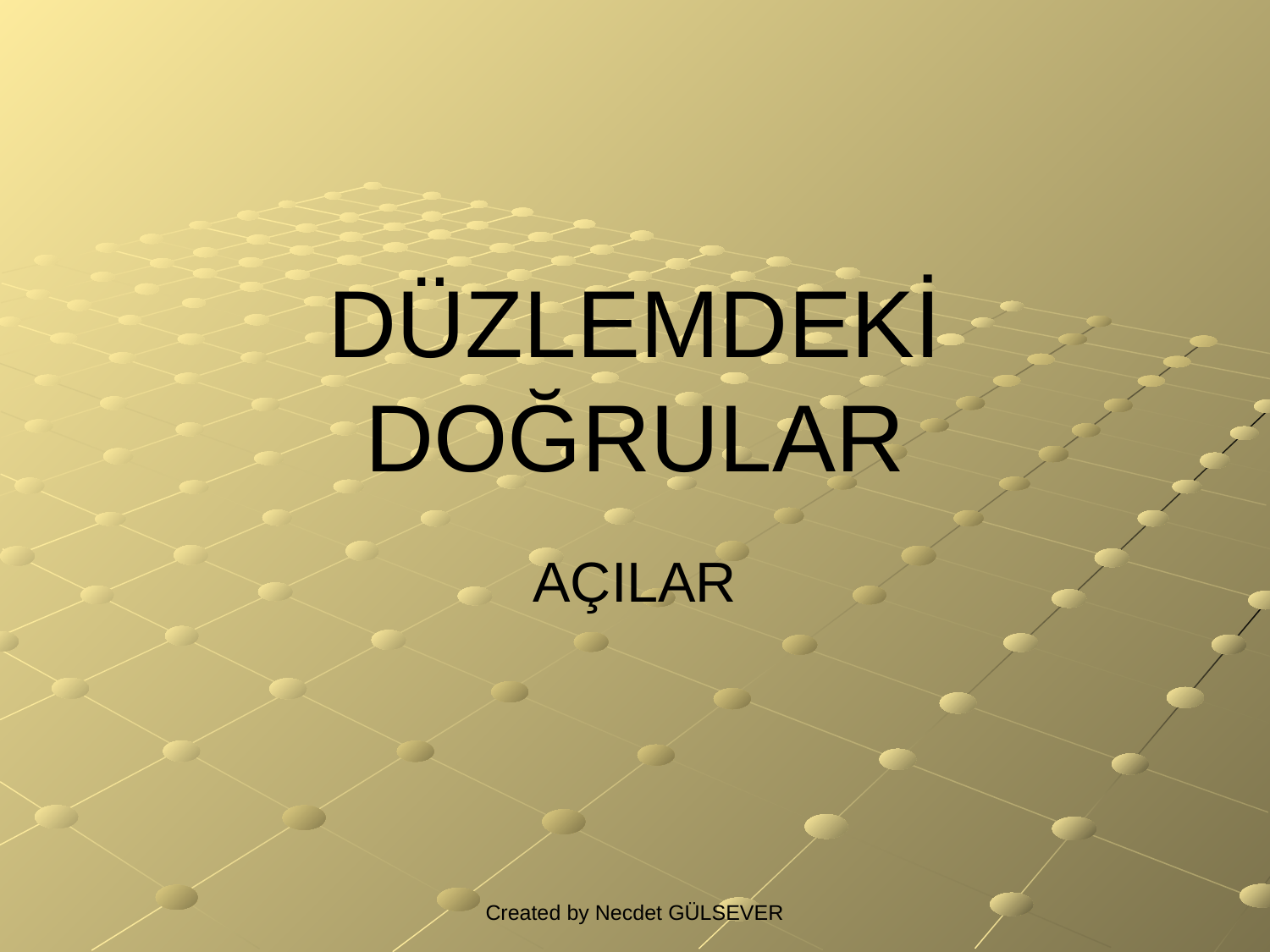

# DÜZLEMDEKİ DOĞRULAR
AÇILAR
Created by Necdet GÜLSEVER